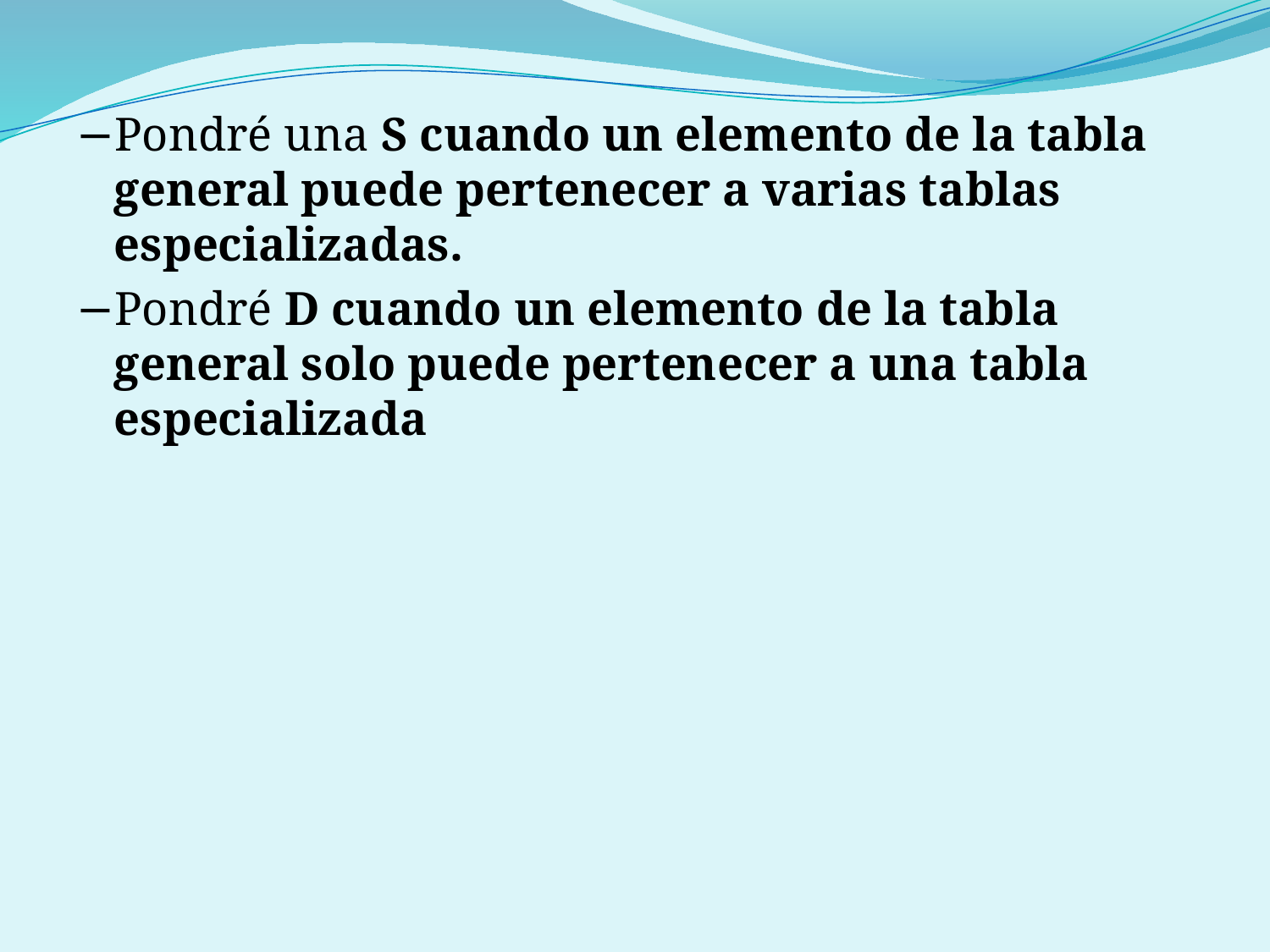

#
−Pondré una S cuando un elemento de la tabla general puede pertenecer a varias tablas especializadas.
−Pondré D cuando un elemento de la tabla general solo puede pertenecer a una tabla especializada